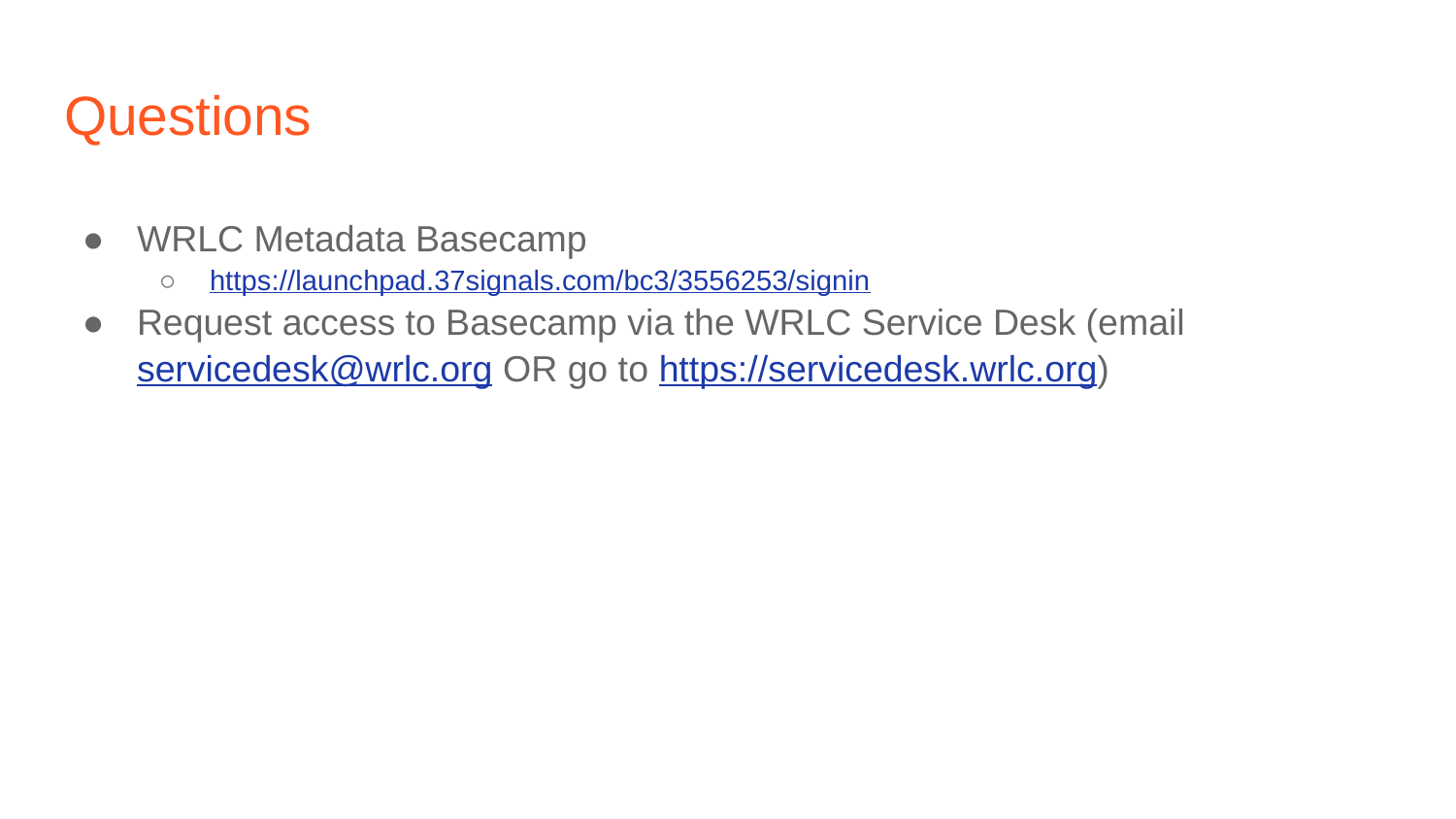

# Questions
WRLC Metadata Basecamp
https://launchpad.37signals.com/bc3/3556253/signin
Request access to Basecamp via the WRLC Service Desk (email servicedesk@wrlc.org OR go to https://servicedesk.wrlc.org)